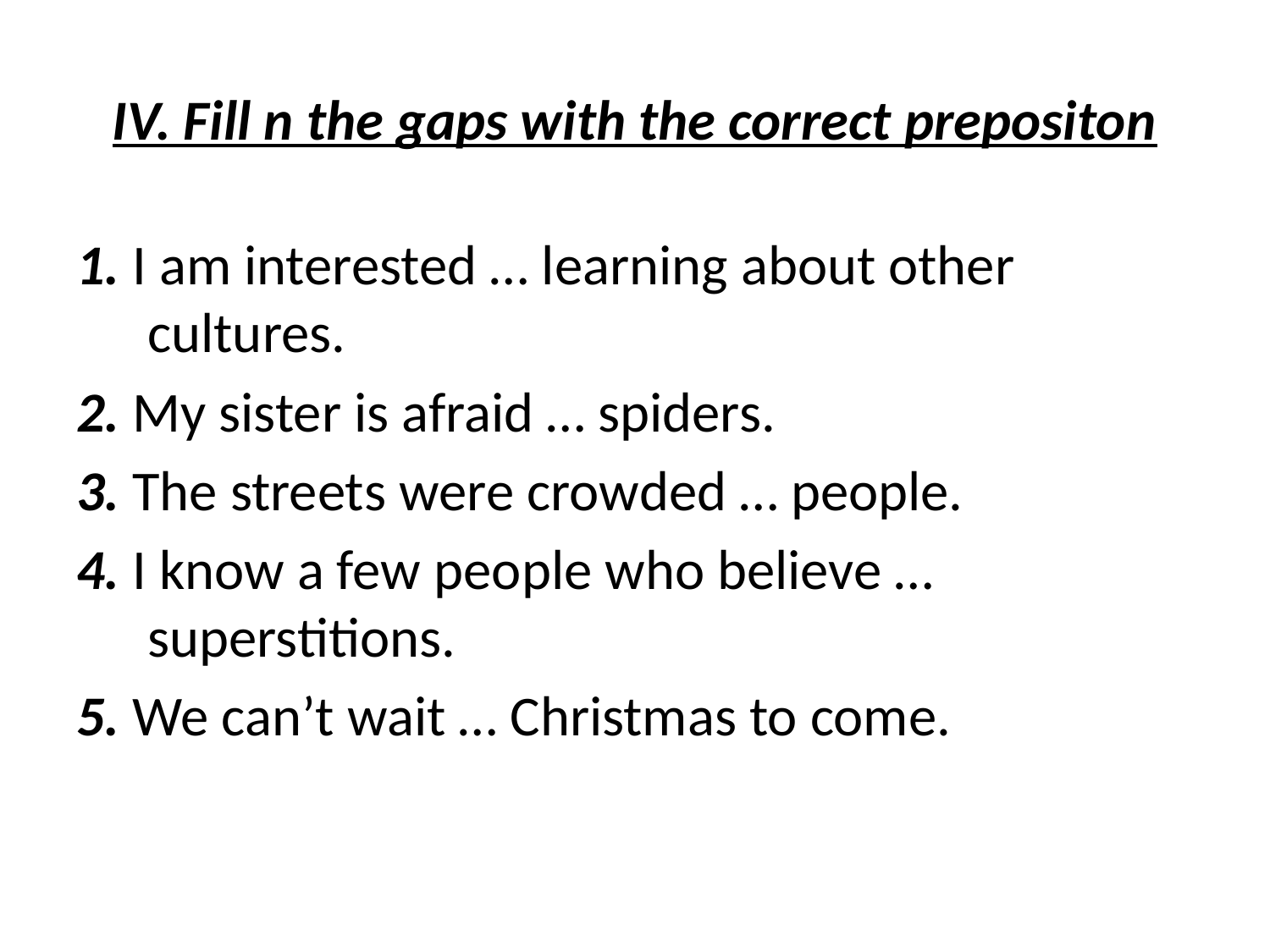

# IV. Fill n the gaps with the correct prepositon
1. I am interested … learning about other cultures.
2. My sister is afraid … spiders.
3. The streets were crowded … people.
4. I know a few people who believe … superstitions.
5. We can’t wait … Christmas to come.